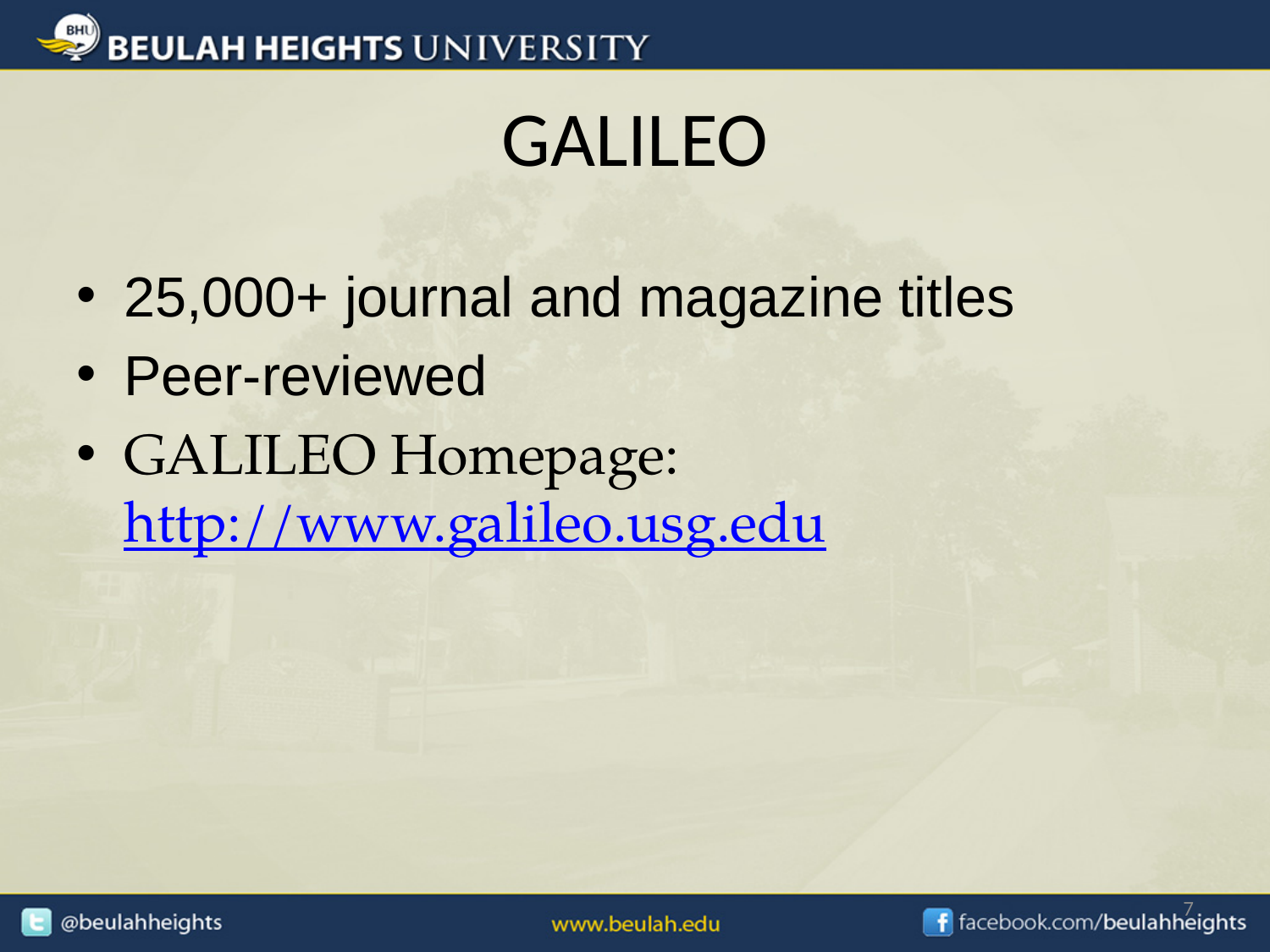

# GALILEO
25,000+ journal and magazine titles
Peer-reviewed
GALILEO Homepage: http://www.galileo.usg.edu
7